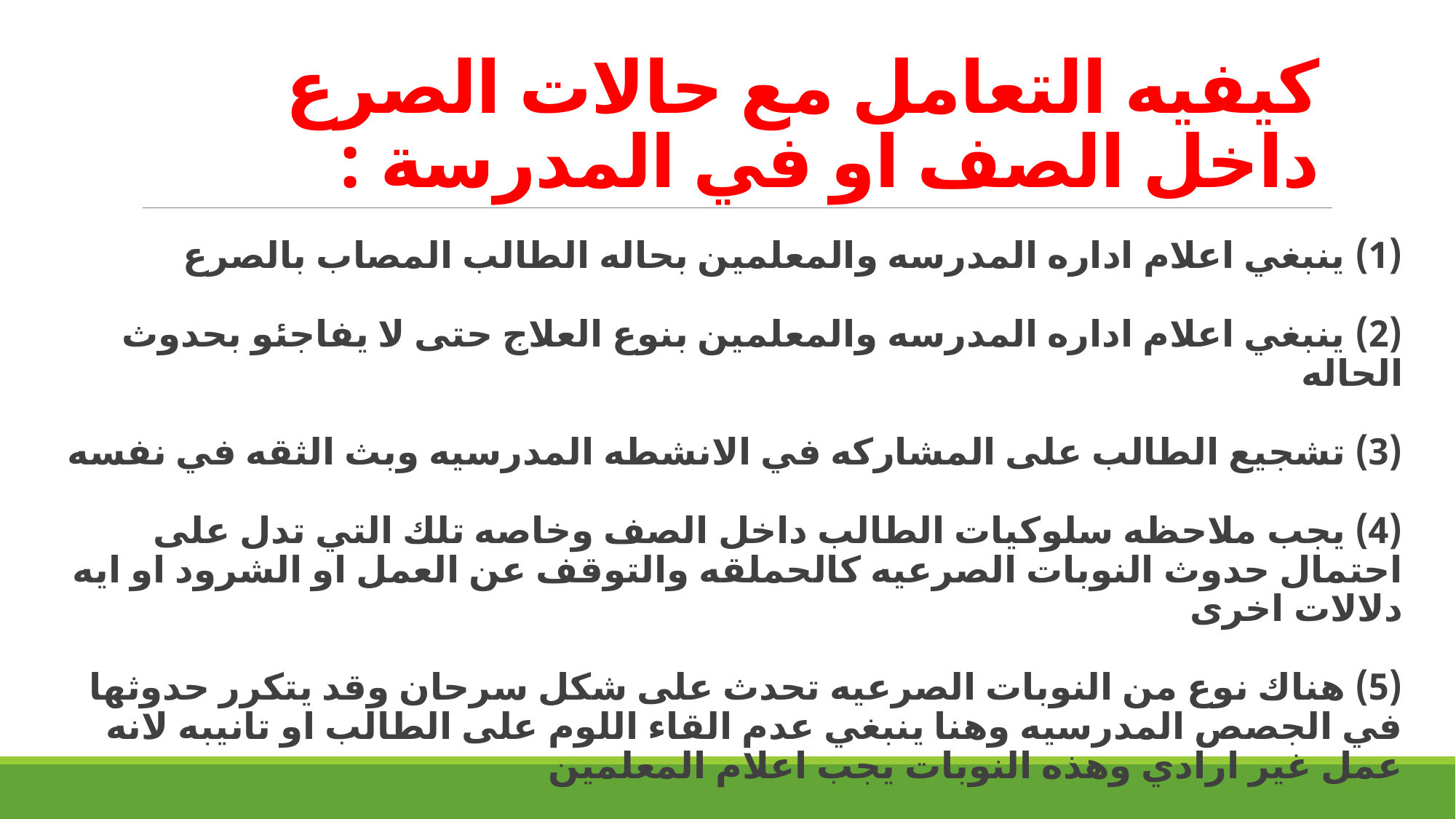

# كيفيه التعامل مع حالات الصرع داخل الصف او في المدرسة :
(1) ينبغي اعلام اداره المدرسه والمعلمين بحاله الطالب المصاب بالصرع
(2) ينبغي اعلام اداره المدرسه والمعلمين بنوع العلاج حتى لا يفاجئو بحدوث الحاله
(3) تشجيع الطالب على المشاركه في الانشطه المدرسيه وبث الثقه في نفسه
(4) يجب ملاحظه سلوكيات الطالب داخل الصف وخاصه تلك التي تدل على احتمال حدوث النوبات الصرعيه كالحملقه والتوقف عن العمل او الشرود او ايه دلالات اخرى
(5) هناك نوع من النوبات الصرعيه تحدث على شكل سرحان وقد يتكرر حدوثها في الجصص المدرسيه وهنا ينبغي عدم القاء اللوم على الطالب او تانيبه لانه عمل غير ارادي وهذه النوبات يجب اعلام المعلمين
(6) تدريب الطلاب على الهدوء والسكينه والتصرف بلباقه اثناء حدوث النوبه لاحد زملائهم والتعرف على الطريقه المناسبه لمساعدته خلال النوبه وما بعدها